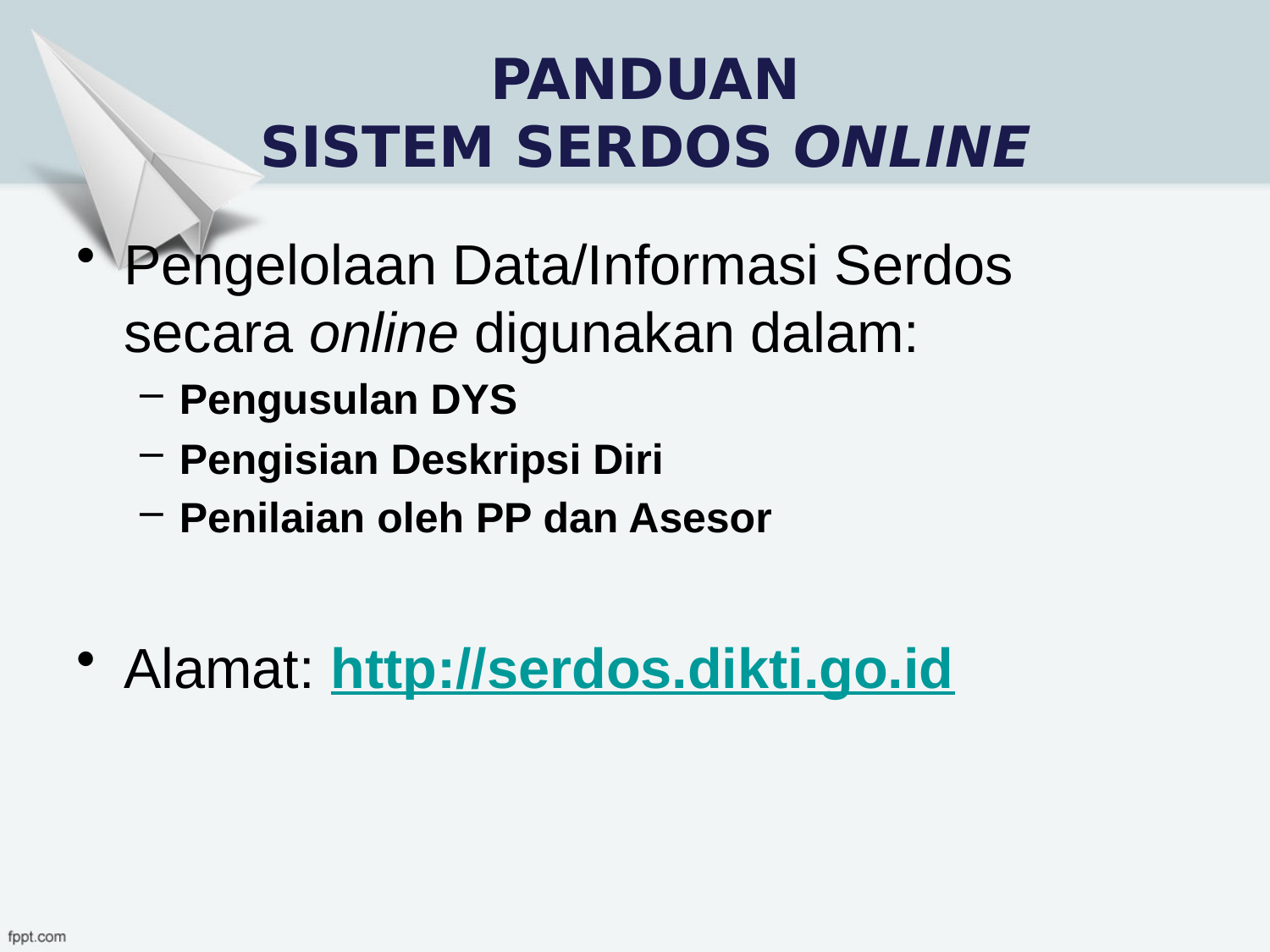

# PANDUAN SISTEM SERDOS ONLINE
Pengelolaan Data/Informasi Serdos secara online digunakan dalam:
Pengusulan DYS
Pengisian Deskripsi Diri
Penilaian oleh PP dan Asesor

Alamat: http://serdos.dikti.go.id